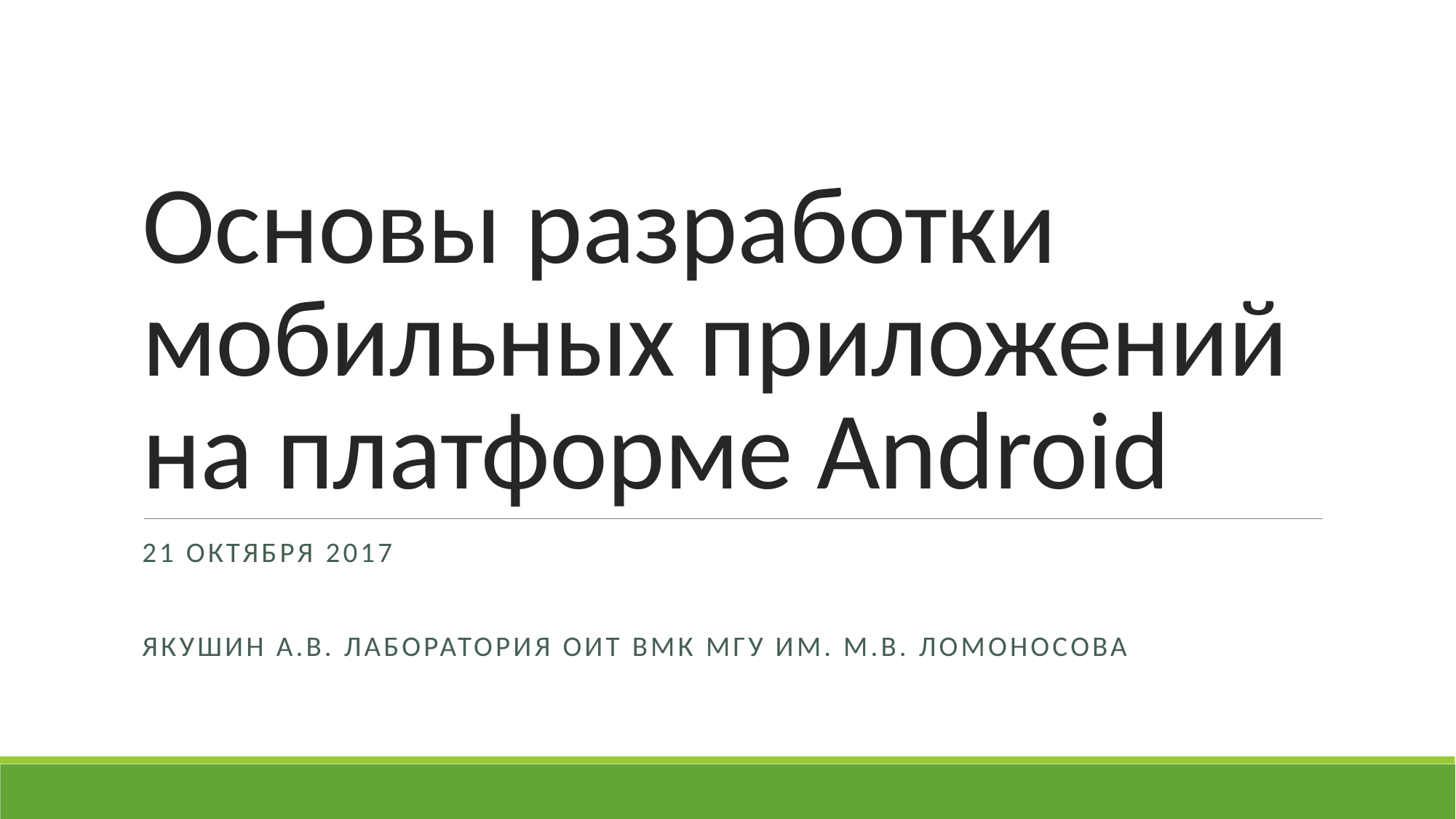

# Основы разработки мобильных приложений на платформе Android
21 октября 2017

Якушин А.В. Лаборатория ОИТ ВМК МГУ им. М.В. Ломоносова